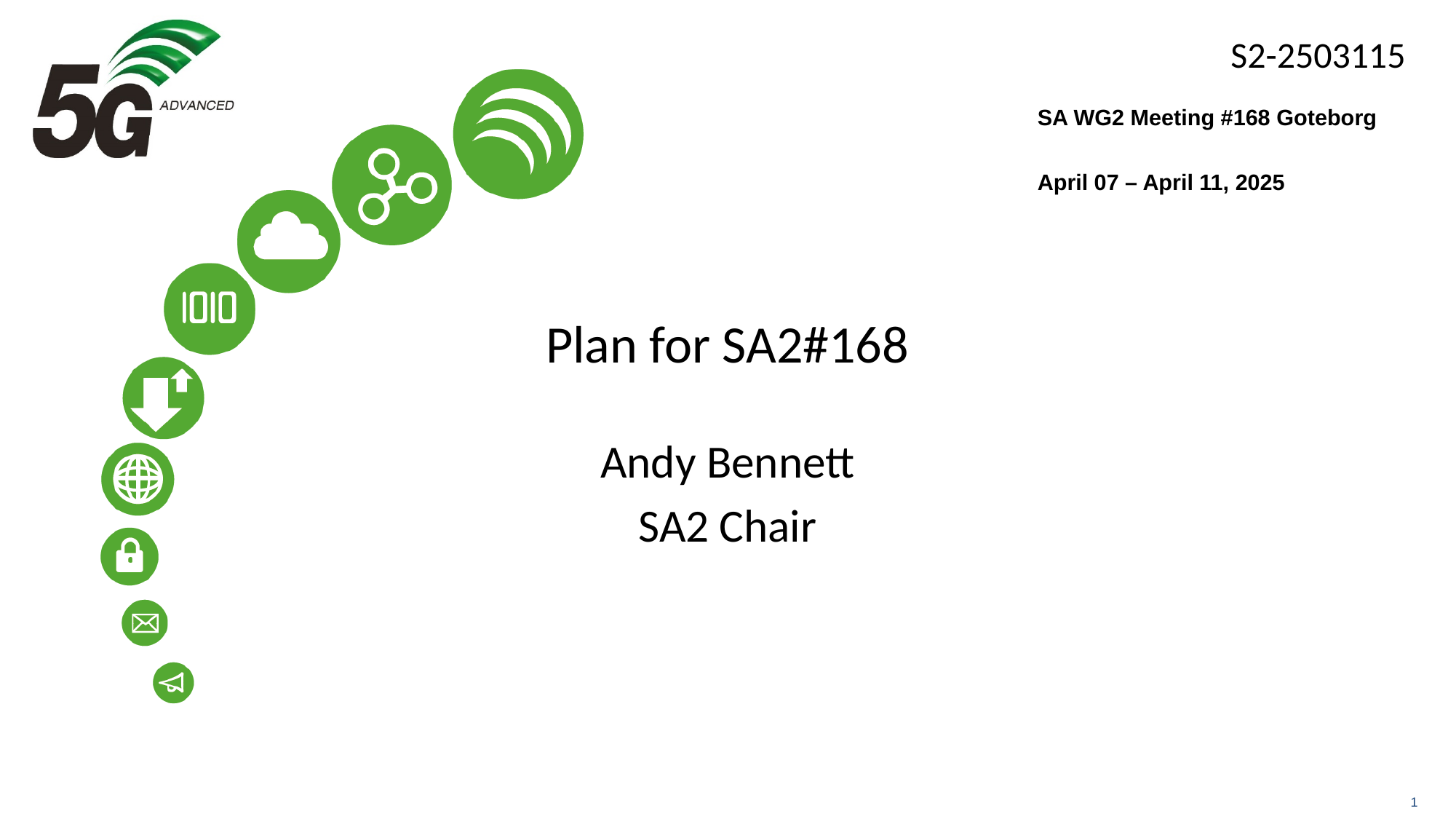

SA WG2 Meeting #168 Goteborg
April 07 – April 11, 2025
# Plan for SA2#168
Andy Bennett
SA2 Chair